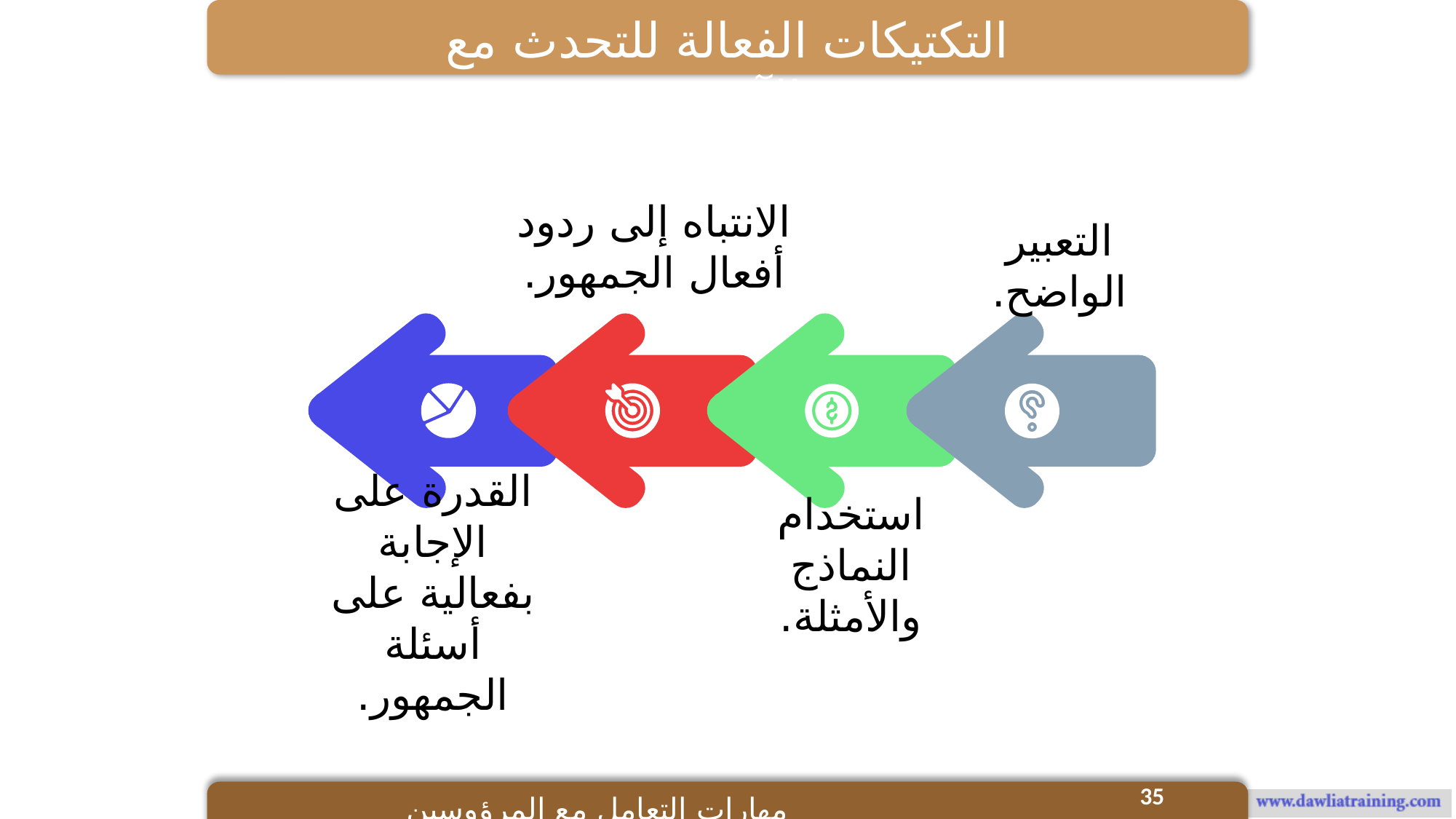

التكتيكات الفعالة للتحدث مع الآخرين
الانتباه إلى ردود أفعال الجمهور.

التعبير الواضح.

القدرة على الإجابة بفعالية على أسئلة الجمهور.

استخدام النماذج والأمثلة.
35

مهارات التعامل مع المرؤوسين